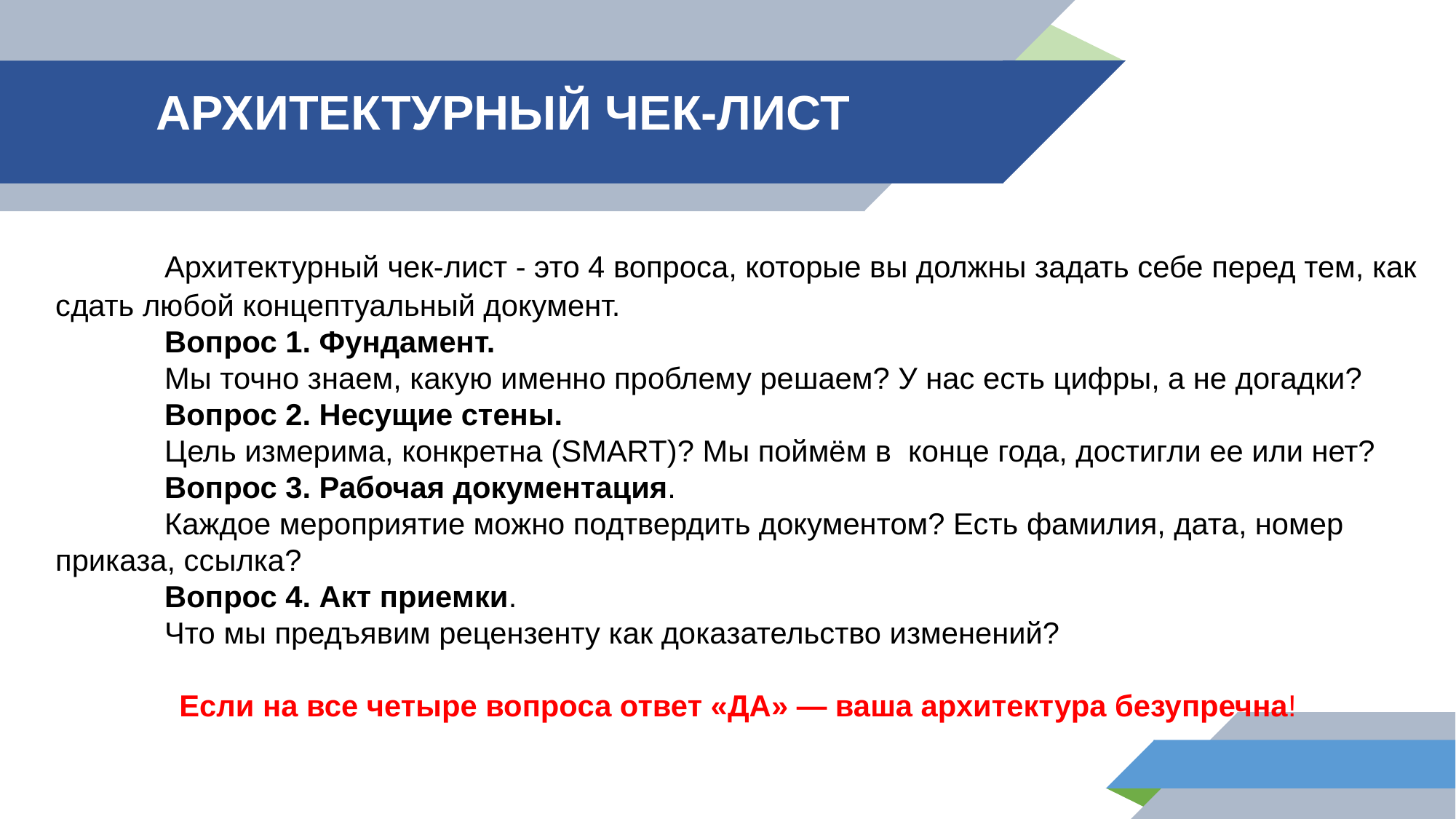

# АРХИТЕКТУРНЫЙ ЧЕК-ЛИСТ
	Архитектурный чек-лист - это 4 вопроса, которые вы должны задать себе перед тем, как сдать любой концептуальный документ.
	Вопрос 1. Фундамент.
	Мы точно знаем, какую именно проблему решаем? У нас есть цифры, а не догадки?
	Вопрос 2. Несущие стены.
	Цель измерима, конкретна (SMART)? Мы поймём в  конце года, достигли ее или нет?
	Вопрос 3. Рабочая документация.
	Каждое мероприятие можно подтвердить документом? Есть фамилия, дата, номер приказа, ссылка?
	Вопрос 4. Акт приемки.
	Что мы предъявим рецензенту как доказательство изменений?

Если на все четыре вопроса ответ «ДА» — ваша архитектура безупречна!